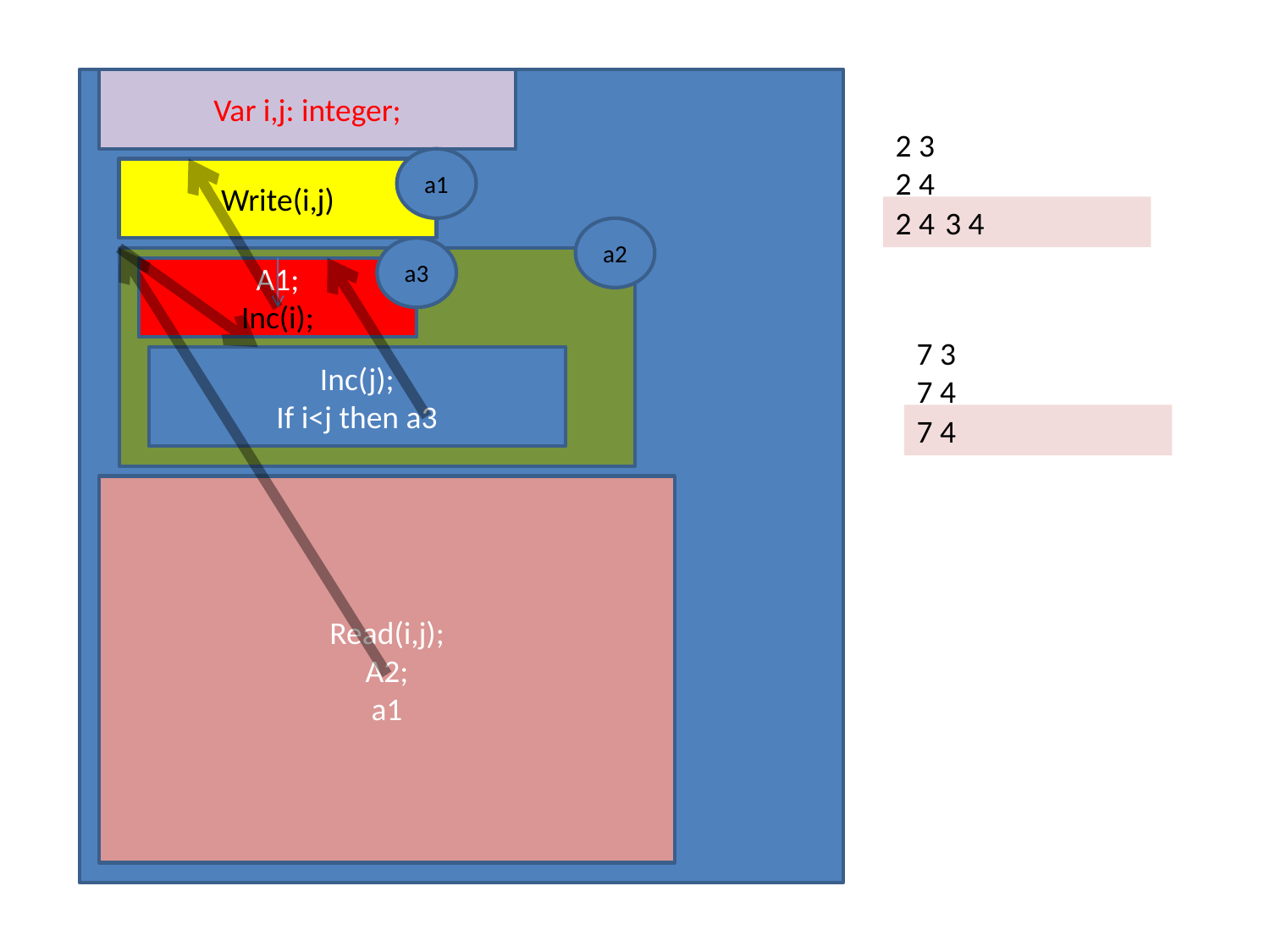

Var i,j: integer;
2 3
a1
2 4
Write(i,j)
2 4
3 4
a2
a3

A1;
Inc(i);
7 3
Inc(j);
If i<j then a3
7 4
7 4
Read(i,j);
A2;
a1